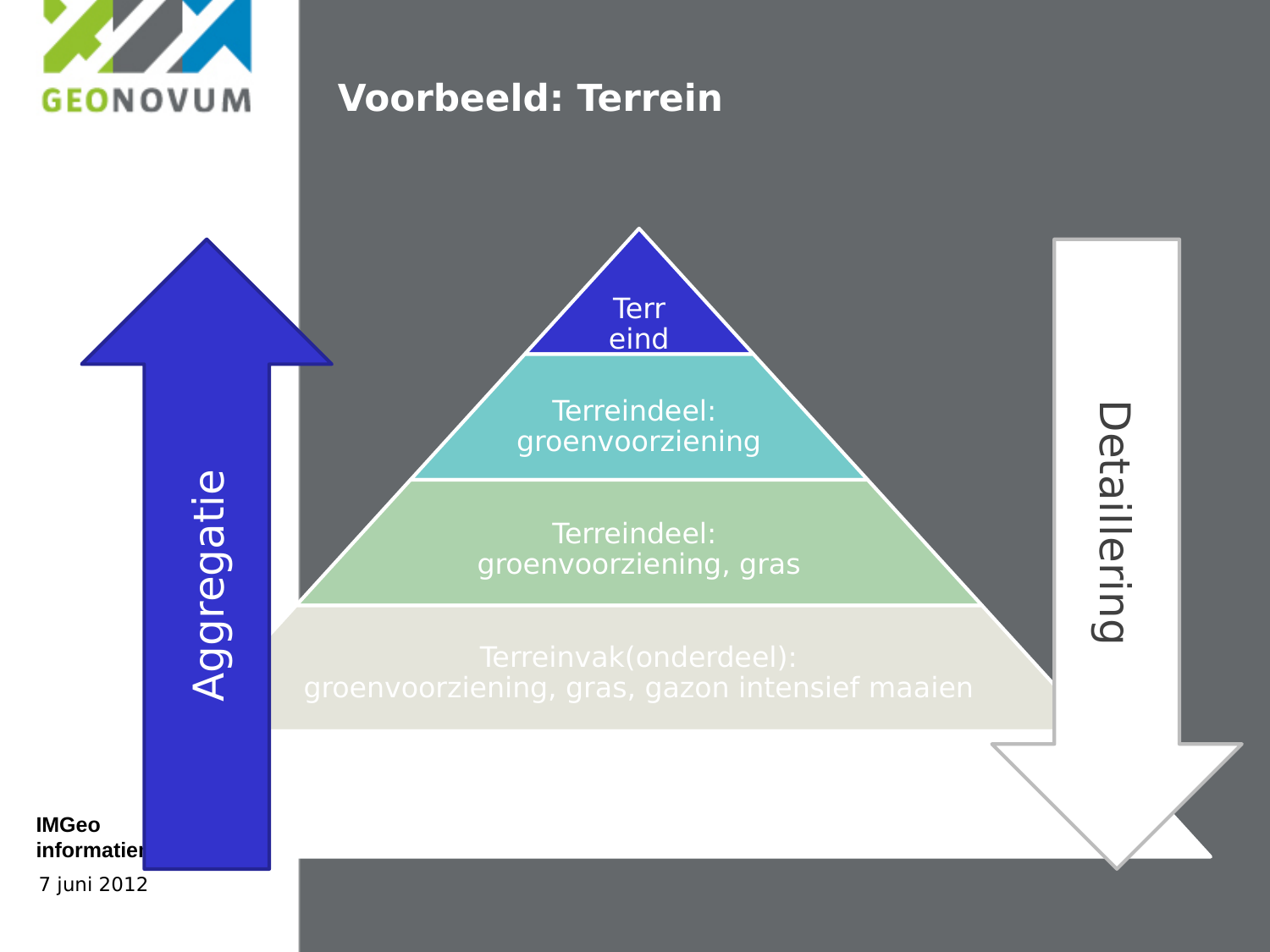

Voorbeeld: Terrein

Terreindeel
Terreindeel:
groenvoorziening
Terreindeel:
groenvoorziening, gras
Terreinvak(onderdeel):
groenvoorziening, gras, gazon intensief maaien

Aggregatie
Detaillering
IMGeo informatiemodel
7 juni 2012